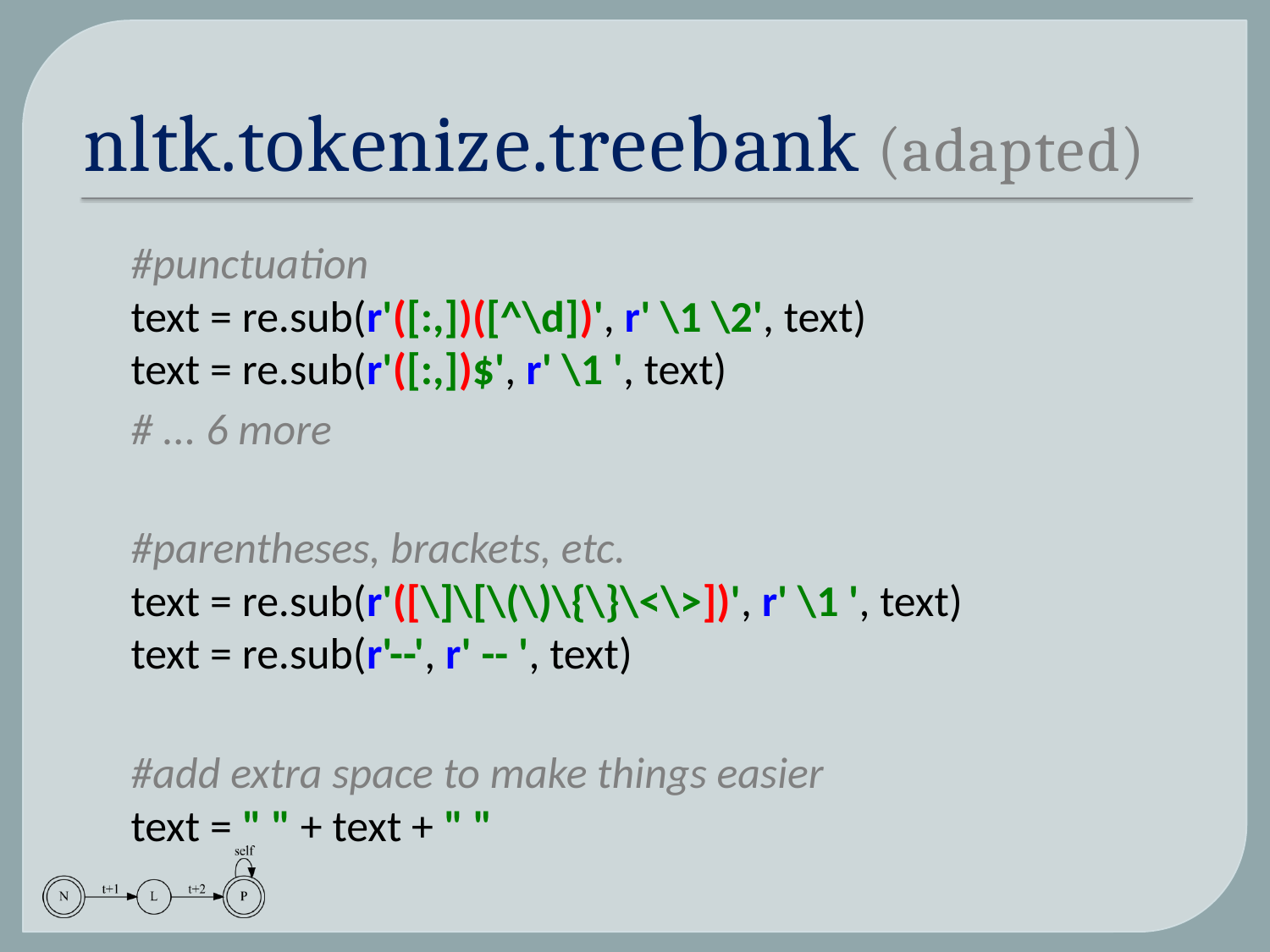

# nltk.tokenize.treebank (adapted)
#punctuation
text = re.sub(r'([:,])([^\d])', r' \1 \2', text)
text = re.sub(r'([:,])$', r' \1 ', text)
# ... 6 more

#parentheses, brackets, etc.
text = re.sub(r'([\]\[\(\)\{\}\<\>])', r' \1 ', text)
text = re.sub(r'--', r' -- ', text)

#add extra space to make things easier
text = " " + text + " "